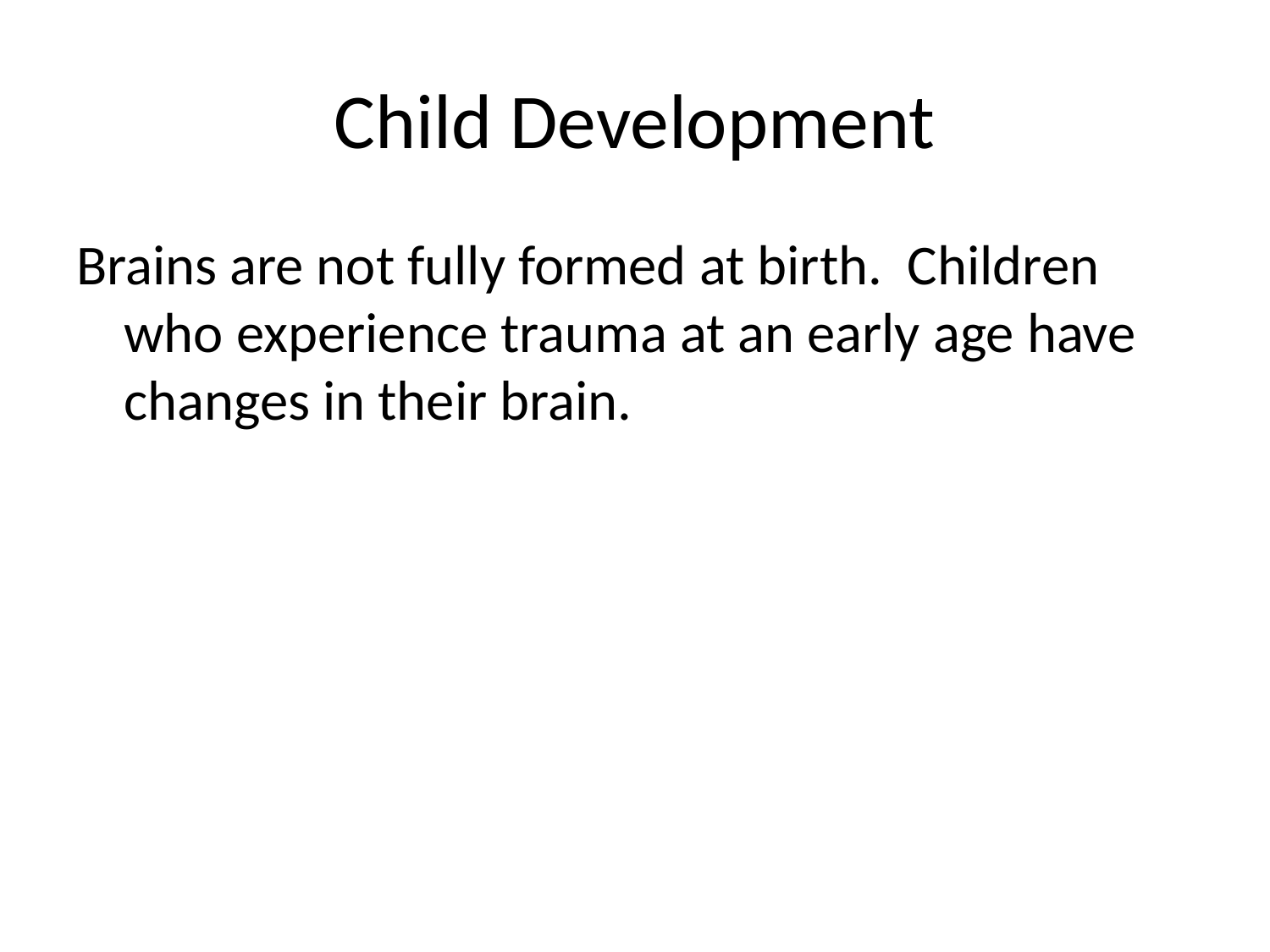

# Child Development
Brains are not fully formed at birth.  Children who experience trauma at an early age have changes in their brain.